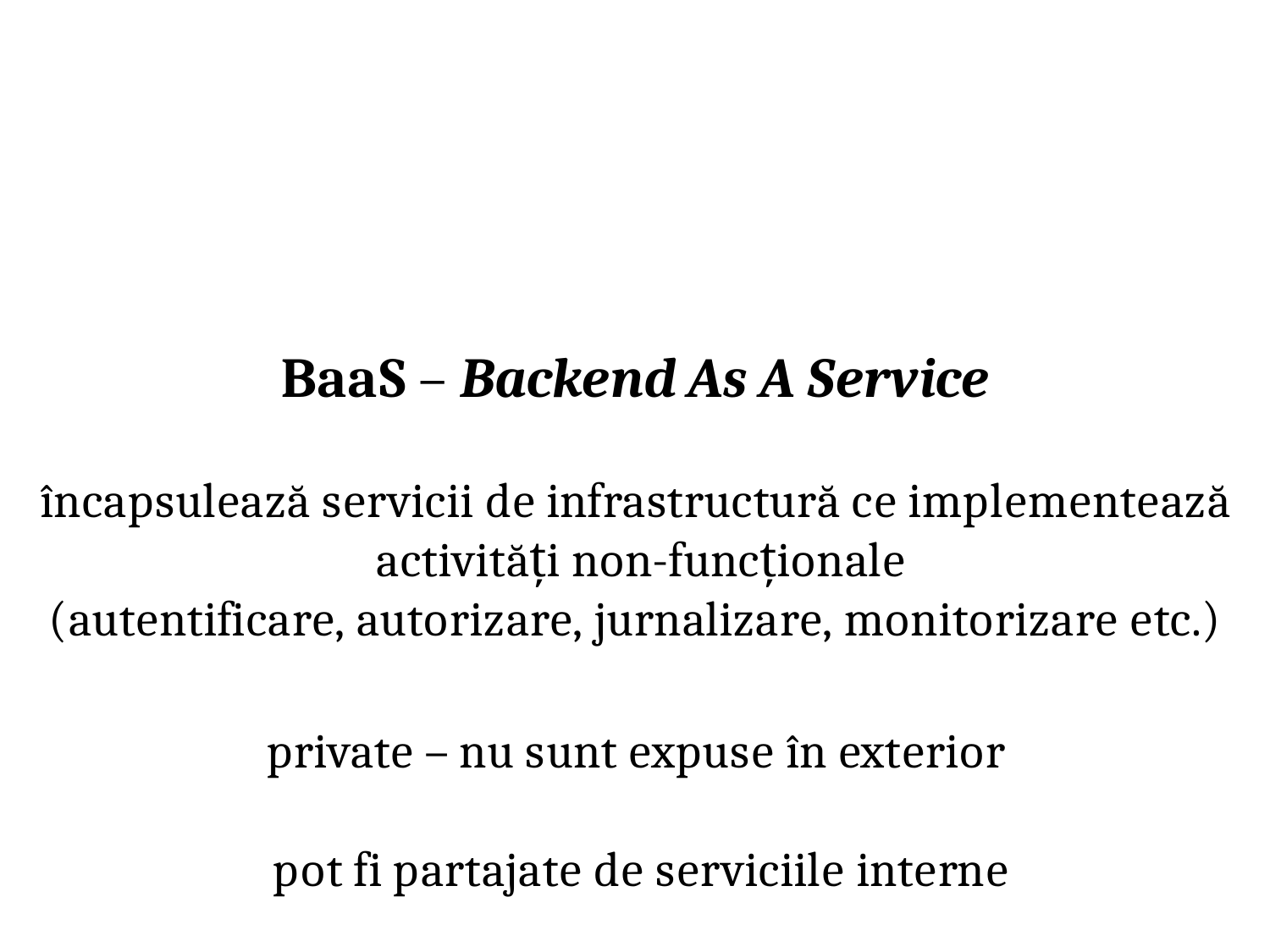

# BaaS – Backend As A Service
încapsulează servicii de infrastructură ce implementează  activități non-funcționale
(autentificare, autorizare, jurnalizare, monitorizare etc.)
private – nu sunt expuse în exterior  pot fi partajate de serviciile interne